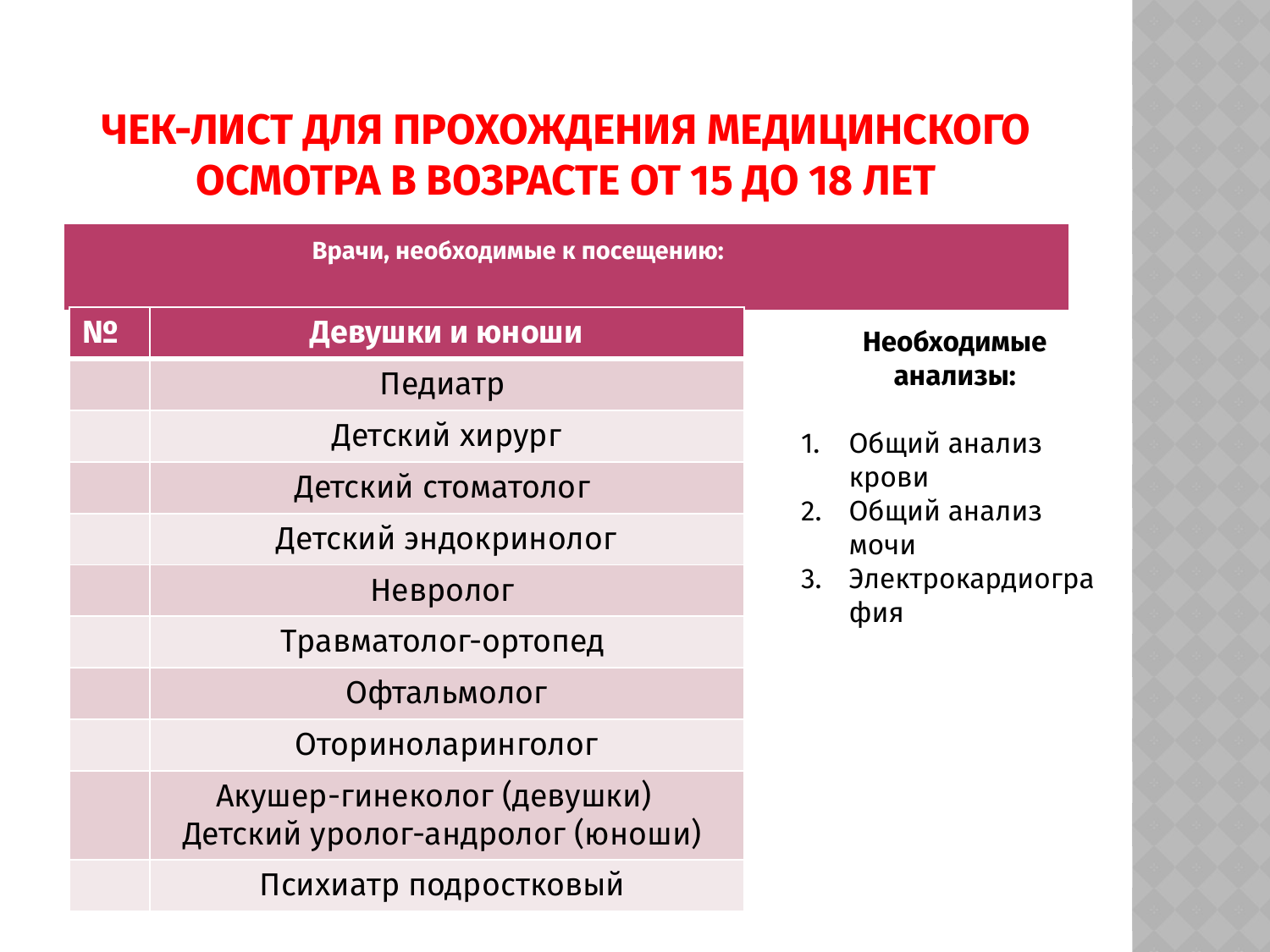

# Чек-лист для прохождения медицинского осмотра в возрасте от 15 до 18 лет
| Врачи, необходимые к посещению: |
| --- |
| № | Девушки и юноши |
| --- | --- |
|  | Педиатр |
|  | Детский хирург |
|  | Детский стоматолог |
|  | Детский эндокринолог |
|  | Невролог |
|  | Травматолог-ортопед |
|  | Офтальмолог |
|  | Оториноларинголог |
|  | Акушер-гинеколог (девушки) Детский уролог-андролог (юноши) |
|  | Психиатр подростковый |
Необходимые анализы:

Общий анализ крови
Общий анализ мочи
Электрокардиография